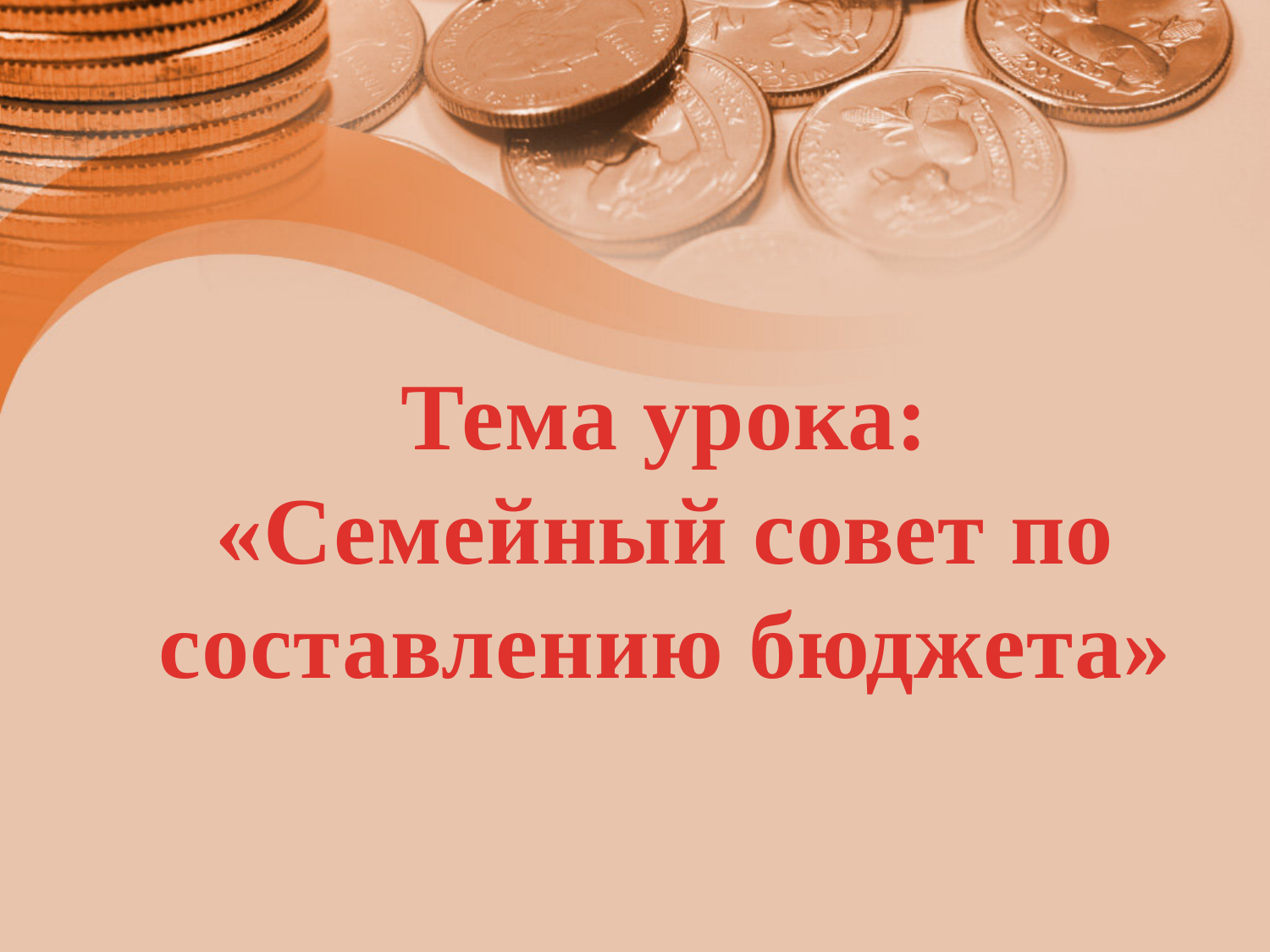

# Тема урока: «Семейный совет по составлению бюджета»